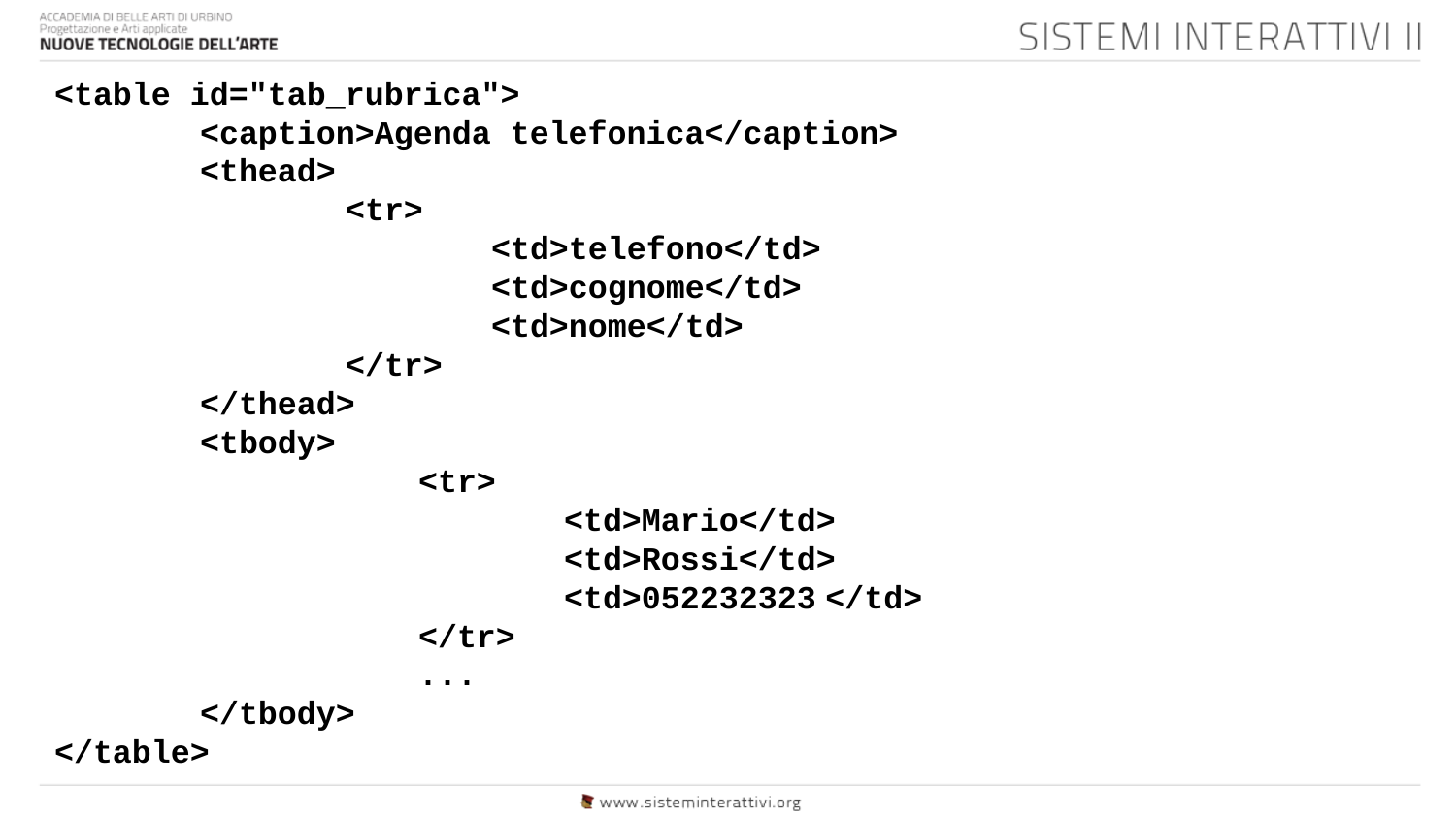

<table id="tab_rubrica">
	<caption>Agenda telefonica</caption>
	<thead>
		<tr>
			<td>telefono</td>
			<td>cognome</td>
			<td>nome</td>
		</tr>
	</thead>
	<tbody>
		<tr>
			<td>Mario</td>
			<td>Rossi</td>
			<td>052232323 </td>
		</tr>
		...
	</tbody>
</table>